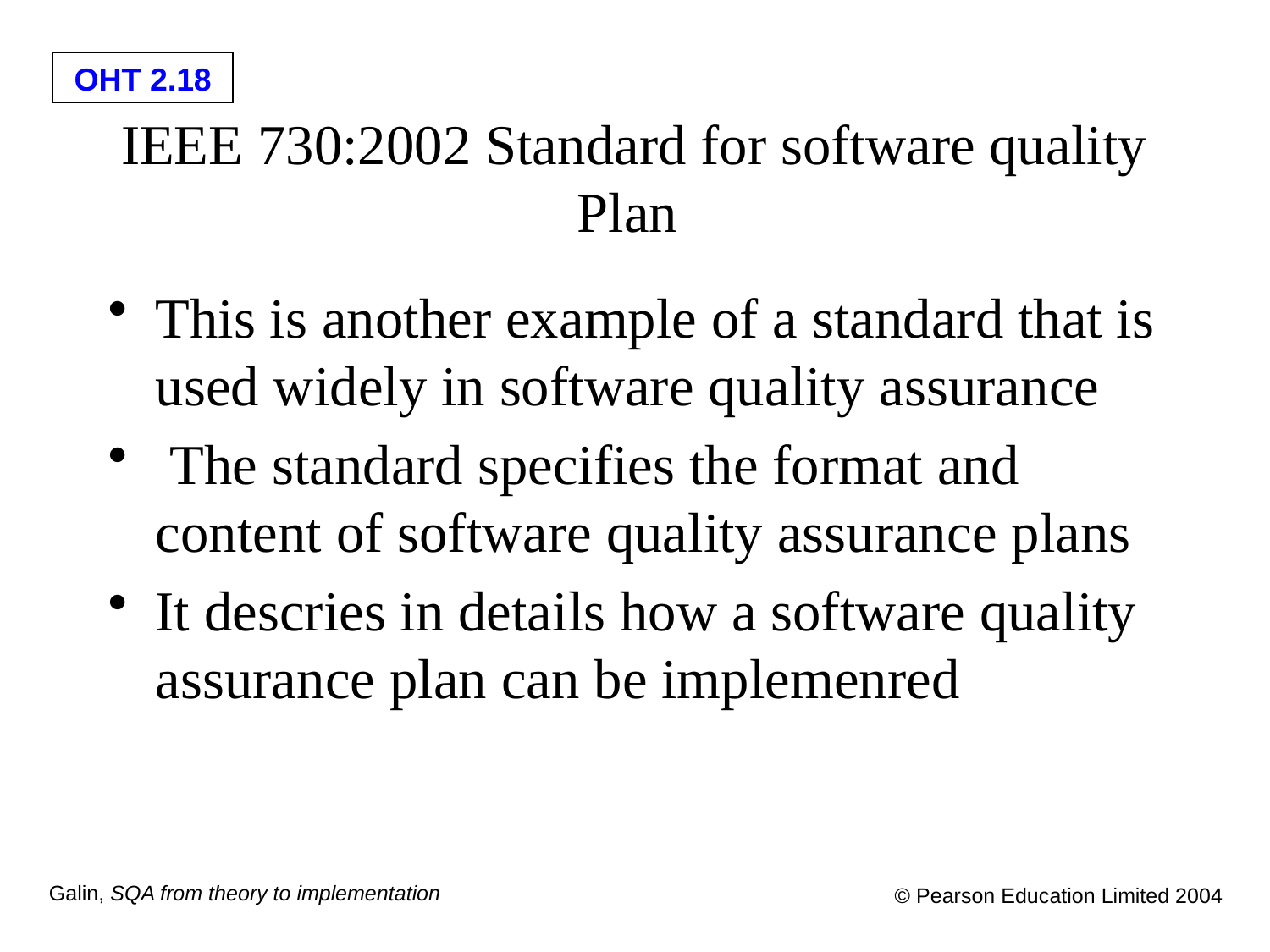

# IEEE 730:2002 Standard for software quality Plan
This is another example of a standard that is used widely in software quality assurance
 The standard specifies the format and content of software quality assurance plans
It descries in details how a software quality assurance plan can be implemenred